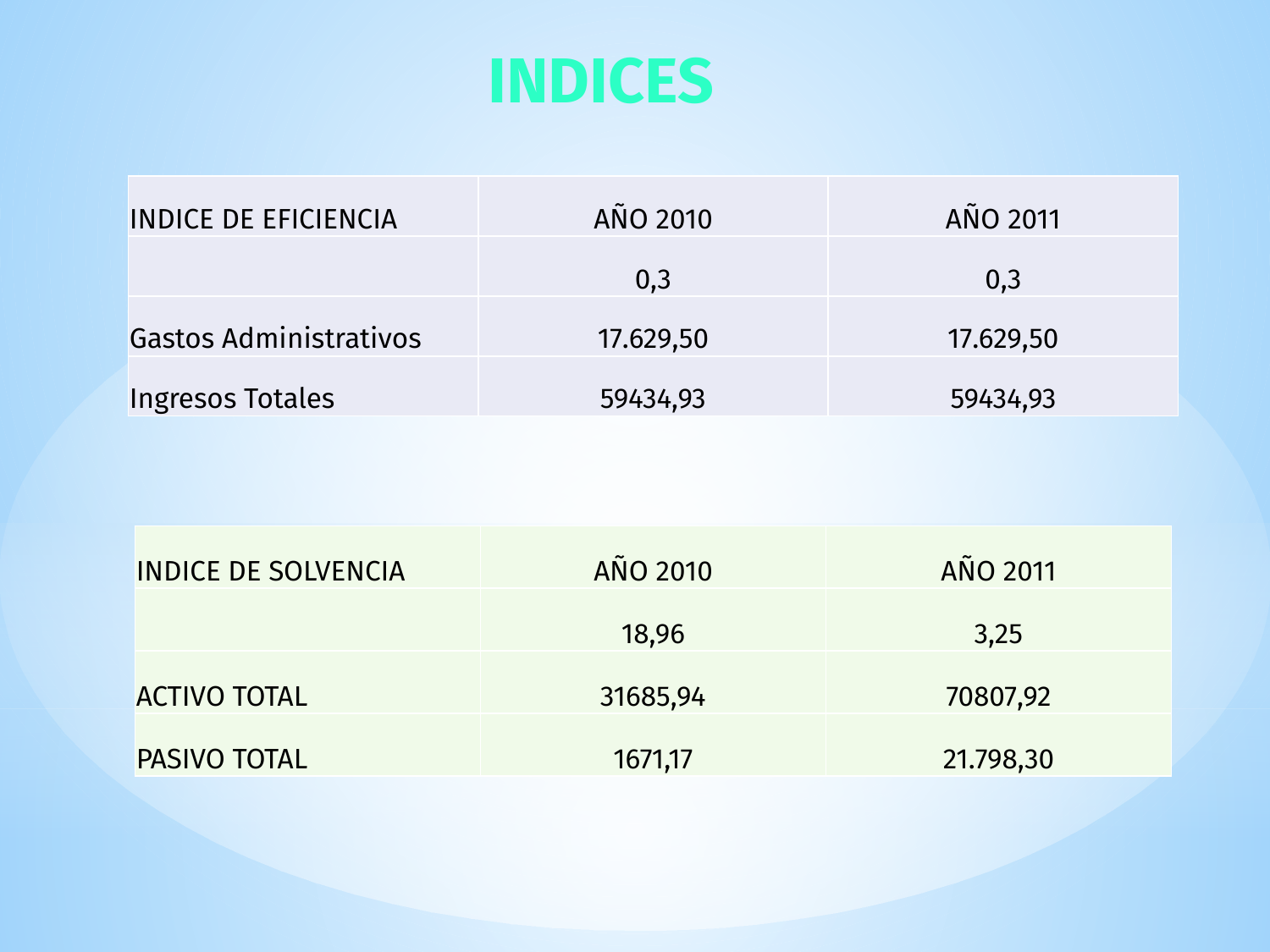

INDICES
| INDICE DE EFICIENCIA | AÑO 2010 | AÑO 2011 |
| --- | --- | --- |
|  | 0,3 | 0,3 |
| Gastos Administrativos | 17.629,50 | 17.629,50 |
| Ingresos Totales | 59434,93 | 59434,93 |
| INDICE DE SOLVENCIA | AÑO 2010 | AÑO 2011 |
| --- | --- | --- |
|  | 18,96 | 3,25 |
| ACTIVO TOTAL | 31685,94 | 70807,92 |
| PASIVO TOTAL | 1671,17 | 21.798,30 |